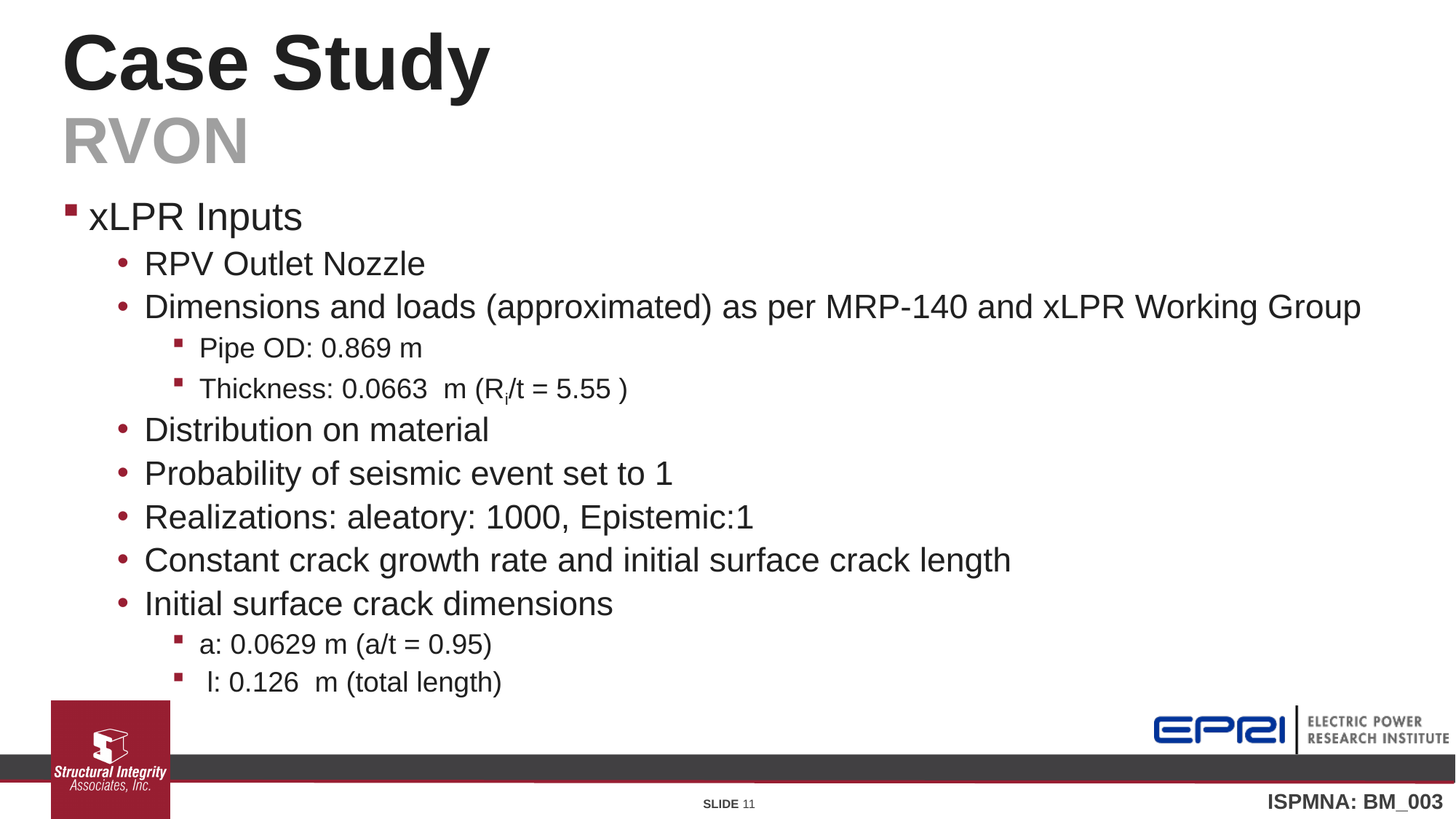

# Case Study RVON
xLPR Inputs
RPV Outlet Nozzle
Dimensions and loads (approximated) as per MRP-140 and xLPR Working Group
Pipe OD: 0.869 m
Thickness: 0.0663  m (Ri/t = 5.55 )
Distribution on material
Probability of seismic event set to 1
Realizations: aleatory: 1000, Epistemic:1
Constant crack growth rate and initial surface crack length
Initial surface crack dimensions
a: 0.0629 m (a/t = 0.95)
 l: 0.126  m (total length)

SLIDE 11